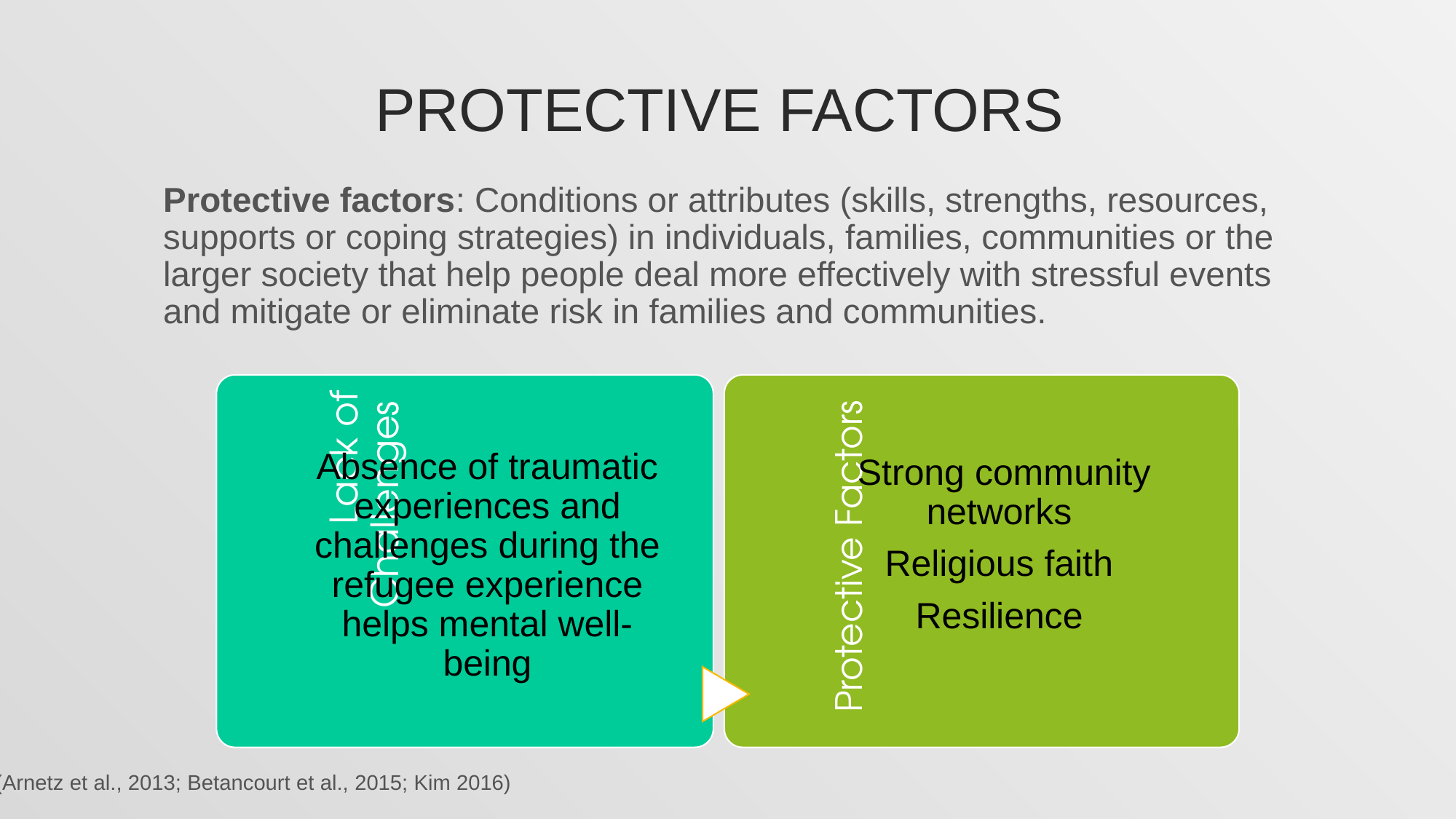

# Protective Factors
Protective factors: Conditions or attributes (skills, strengths, resources, supports or coping strategies) in individuals, families, communities or the larger society that help people deal more effectively with stressful events and mitigate or eliminate risk in families and communities.
Lack of Challenges
Absence of traumatic experiences and challenges during the refugee experience helps mental well-being
Protective Factors
Strong community networks
Religious faith
Resilience

(Arnetz et al., 2013; Betancourt et al., 2015; Kim 2016)